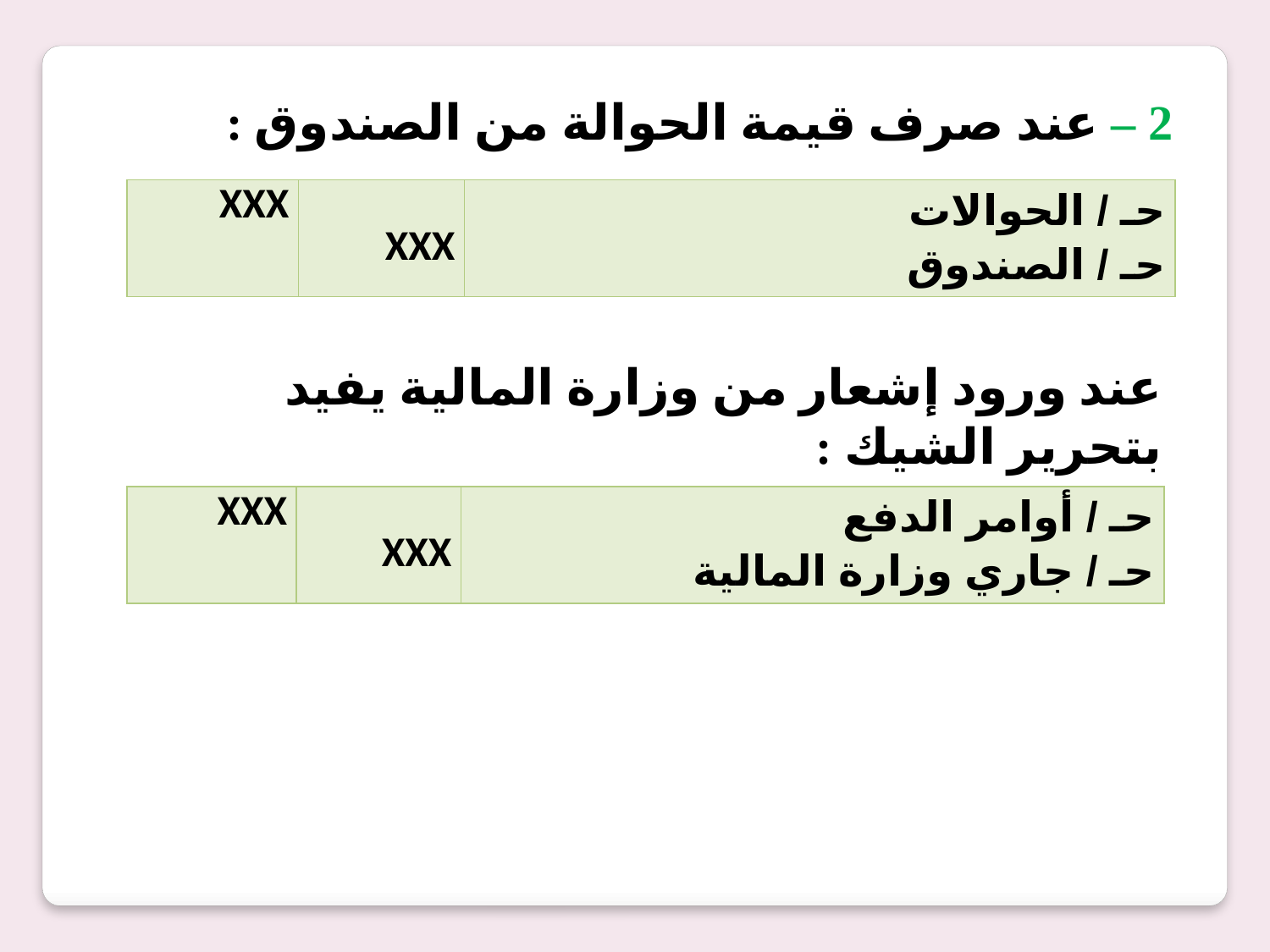

2 – عند صرف قيمة الحوالة من الصندوق :

| XXX | XXX | حـ / الحوالات حـ / الصندوق |
| --- | --- | --- |
عند ورود إشعار من وزارة المالية يفيد بتحرير الشيك :

| XXX | XXX | حـ / أوامر الدفع حـ / جاري وزارة المالية |
| --- | --- | --- |